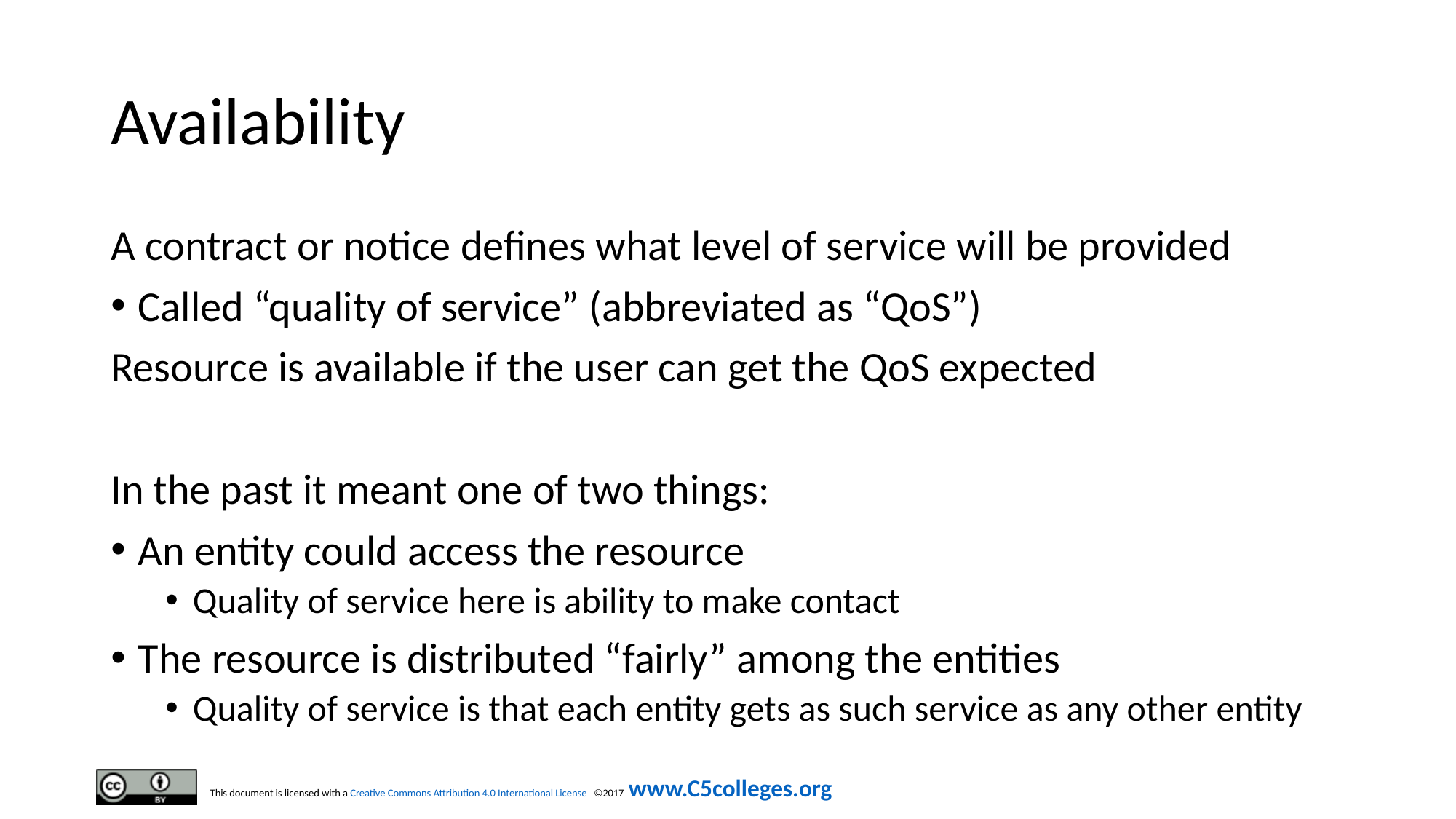

# Availability
A contract or notice defines what level of service will be provided
Called “quality of service” (abbreviated as “QoS”)
Resource is available if the user can get the QoS expected

In the past it meant one of two things:
An entity could access the resource
Quality of service here is ability to make contact
The resource is distributed “fairly” among the entities
Quality of service is that each entity gets as such service as any other entity